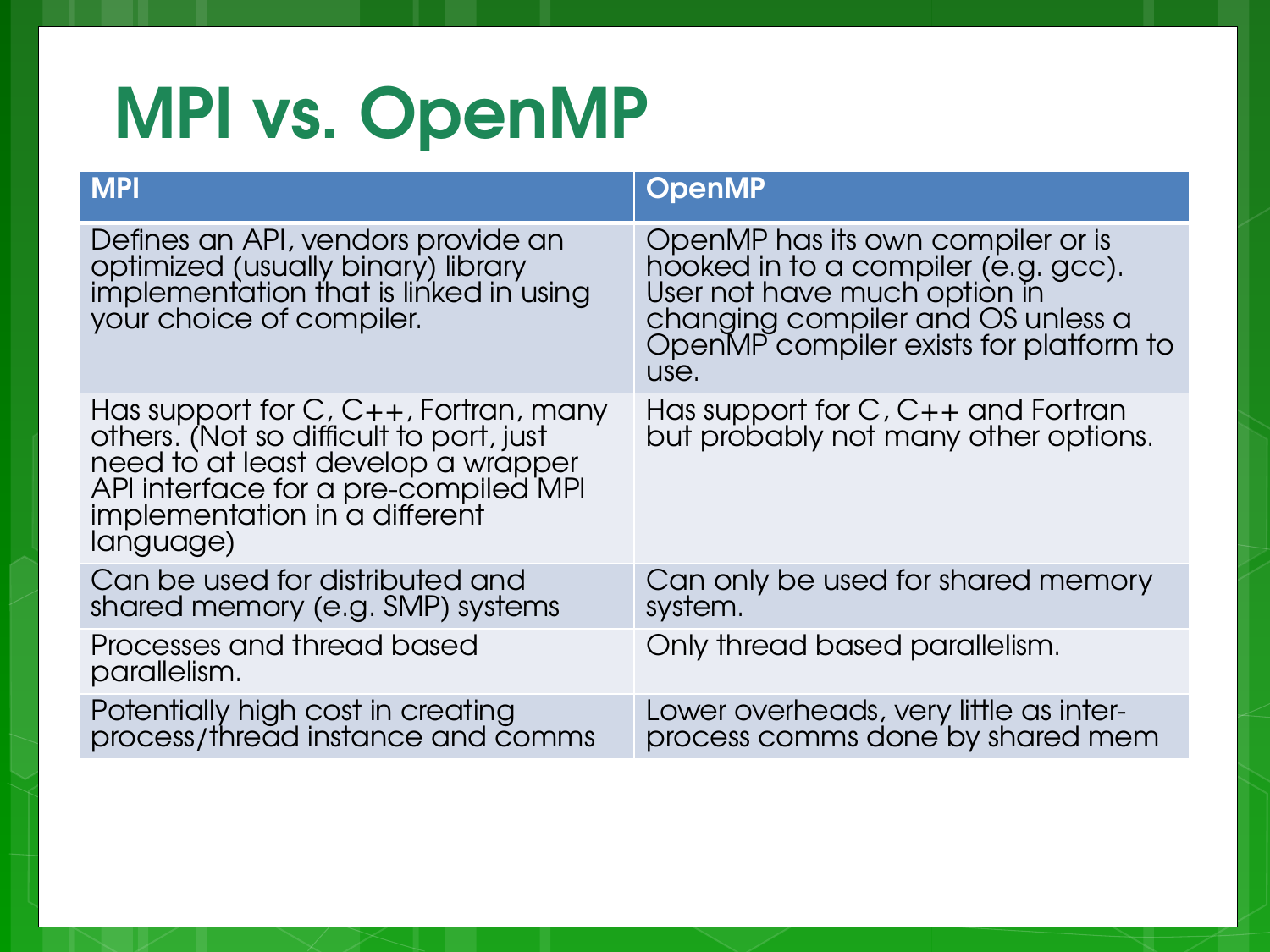

# MPI vs. OpenMP
| MPI | OpenMP |
| --- | --- |
| Defines an API, vendors provide an optimized (usually binary) library implementation that is linked in using your choice of compiler. | OpenMP has its own compiler or is hooked in to a compiler (e.g. gcc). User not have much option in changing compiler and OS unless a OpenMP compiler exists for platform to use. |
| Has support for C, C++, Fortran, many others. (Not so difficult to port, just need to at least develop a wrapper API interface for a pre-compiled MPI implementation in a different language) | Has support for C, C++ and Fortran but probably not many other options. |
| Can be used for distributed and shared memory (e.g. SMP) systems | Can only be used for shared memory system. |
| Processes and thread based parallelism. | Only thread based parallelism. |
| Potentially high cost in creating process/thread instance and comms | Lower overheads, very little as inter-process comms done by shared mem |